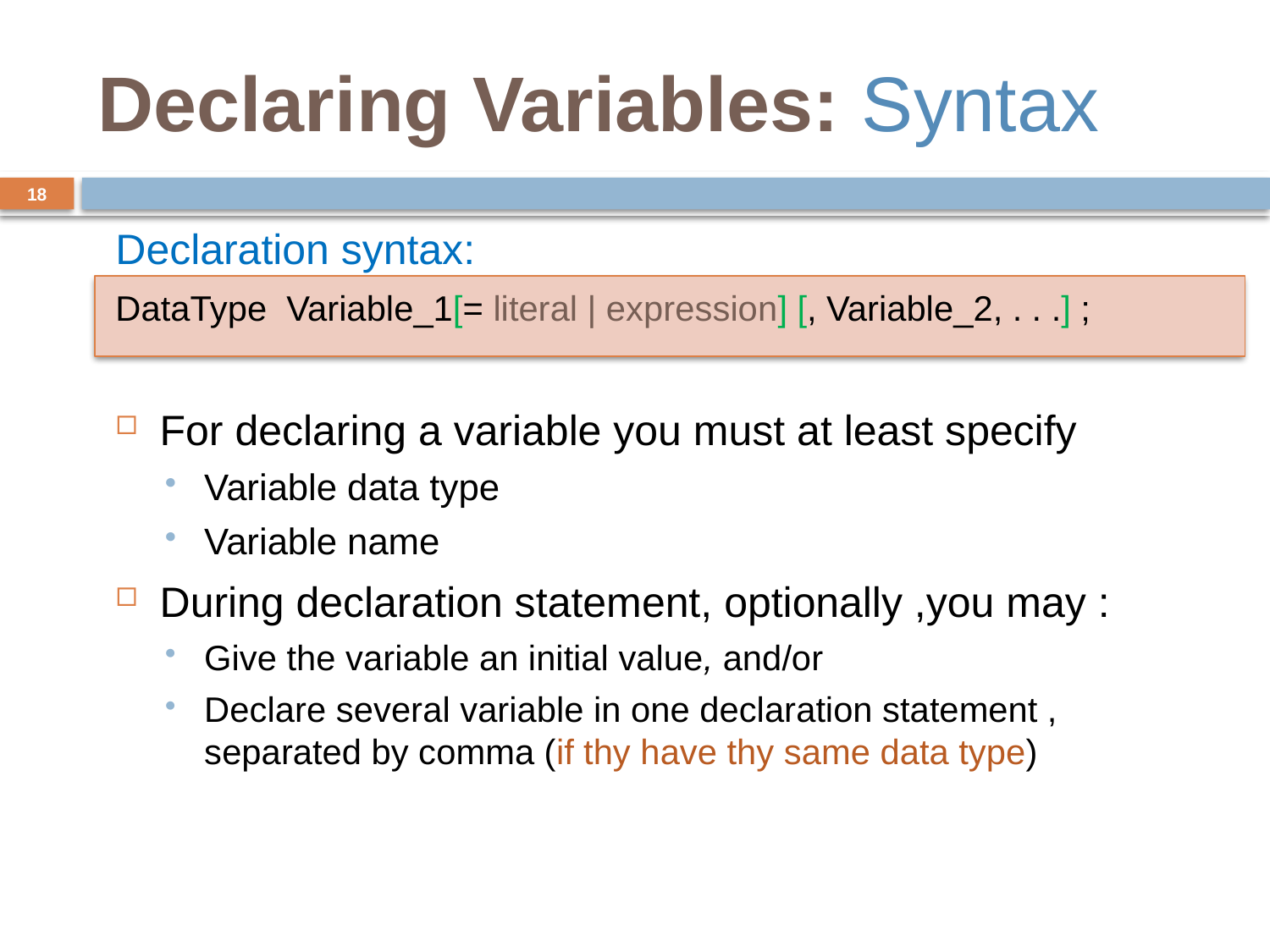

# Declaring Variables: Syntax
18
Declaration syntax:
DataType  Variable_1[= literal | expression] [, Variable_2, . . .] ;

For declaring a variable you must at least specify
Variable data type
Variable name
During declaration statement, optionally ,you may :
Give the variable an initial value, and/or
Declare several variable in one declaration statement , separated by comma (if thy have thy same data type)